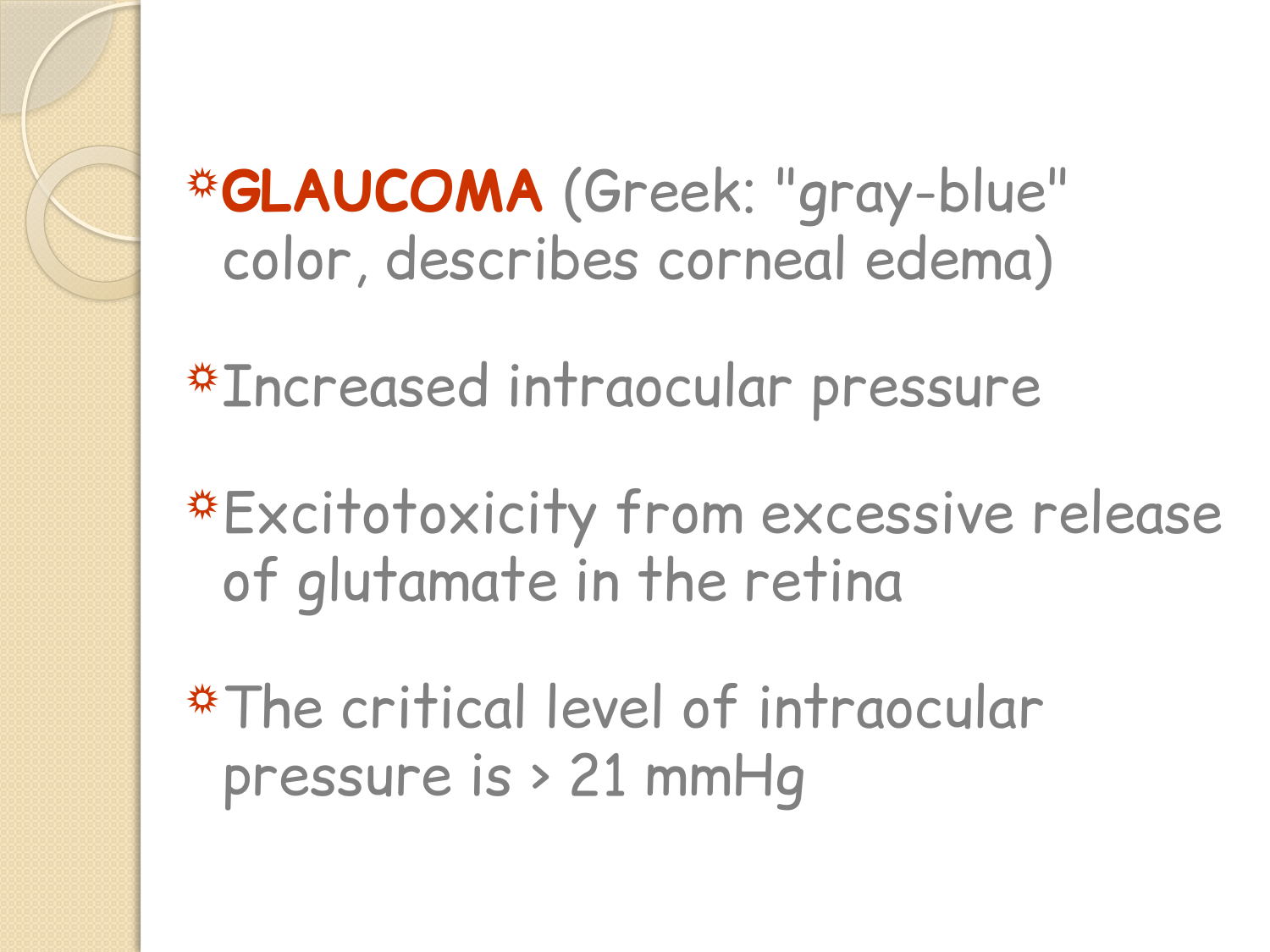

GLAUCOMA (Greek: "gray-blue" color, describes corneal edema)

Increased intraocular pressure

Excitotoxicity from excessive release of glutamate in the retina

The critical level of intraocular pressure is > 21 mmHg